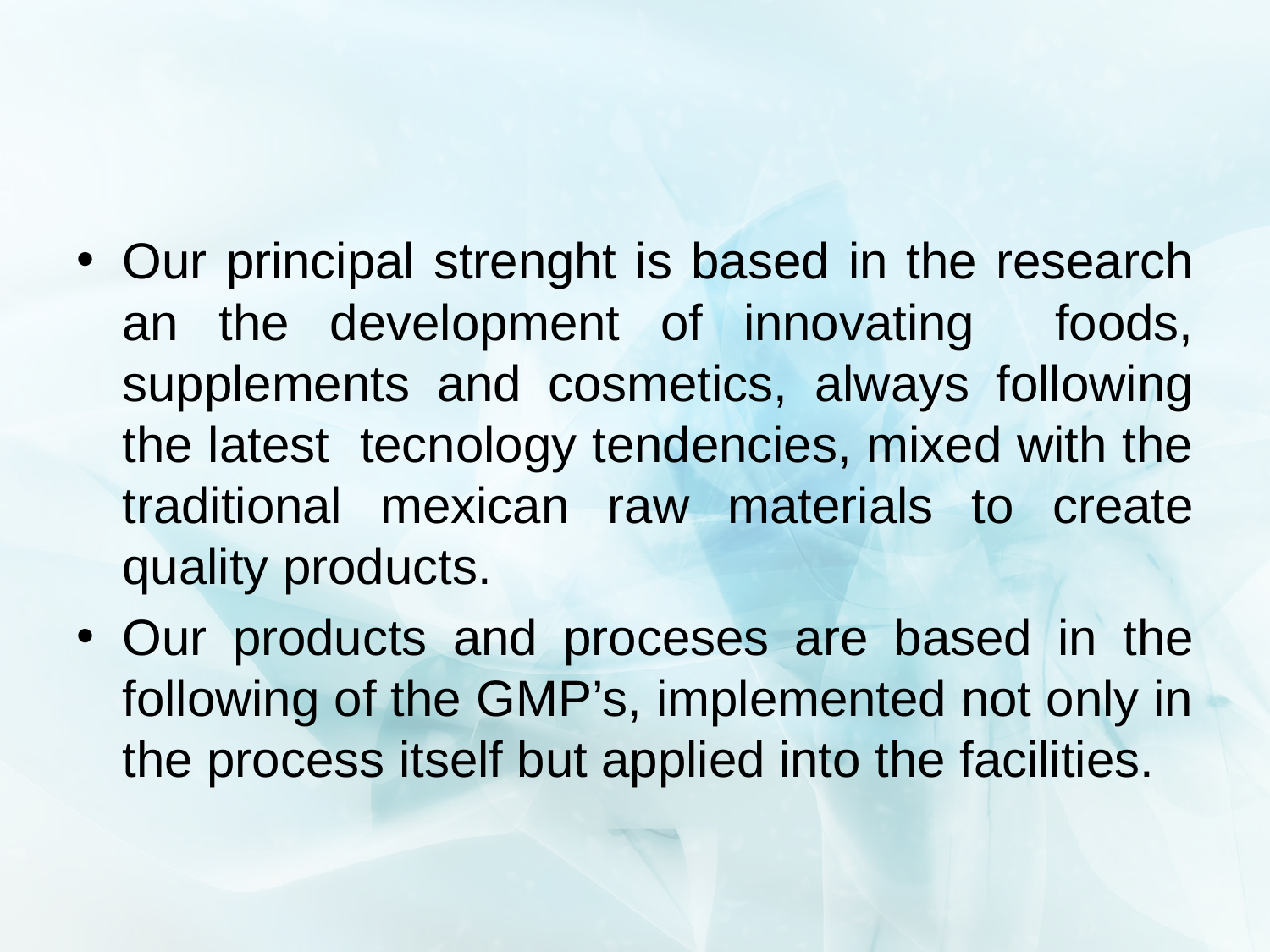

#
Our principal strenght is based in the research an the development of innovating  foods, supplements and cosmetics, always following the latest  tecnology tendencies, mixed with the traditional mexican raw materials to create quality products.
Our products and proceses are based in the following of the GMP’s, implemented not only in the process itself but applied into the facilities.